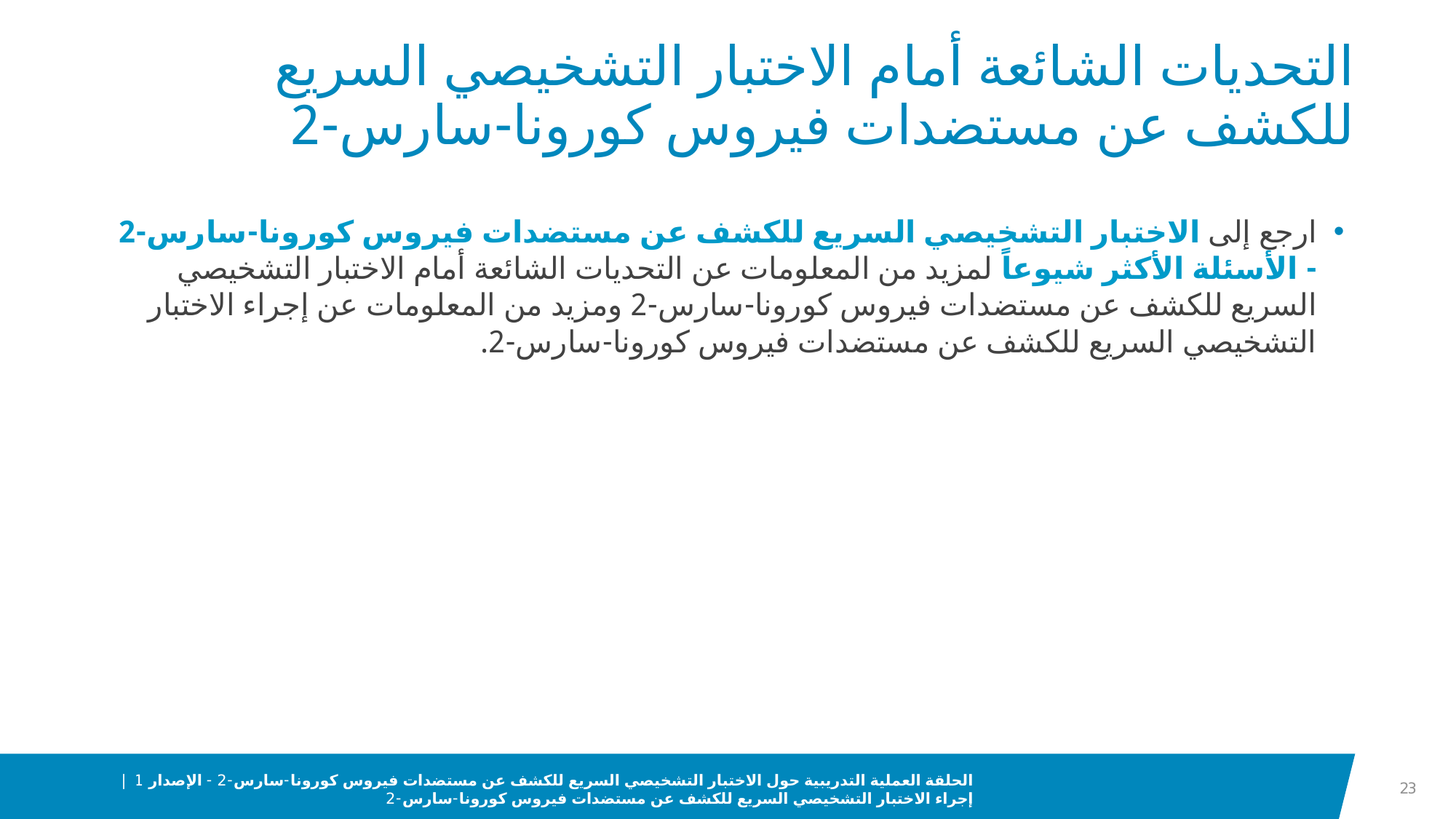

# التحديات الشائعة أمام الاختبار التشخيصي السريع للكشف عن مستضدات فيروس كورونا-سارس-2
ارجع إلى الاختبار التشخيصي السريع للكشف عن مستضدات فيروس كورونا-سارس-2 - الأسئلة الأكثر شيوعاً لمزيد من المعلومات عن التحديات الشائعة أمام الاختبار التشخيصي السريع للكشف عن مستضدات فيروس كورونا-سارس-2 ومزيد من المعلومات عن إجراء الاختبار التشخيصي السريع للكشف عن مستضدات فيروس كورونا-سارس-2.

23
الحلقة العملية التدريبية حول الاختبار التشخيصي السريع للكشف عن مستضدات فيروس كورونا-سارس-2 - الإصدار 1 | إجراء الاختبار التشخيصي السريع للكشف عن مستضدات فيروس كورونا-سارس-2